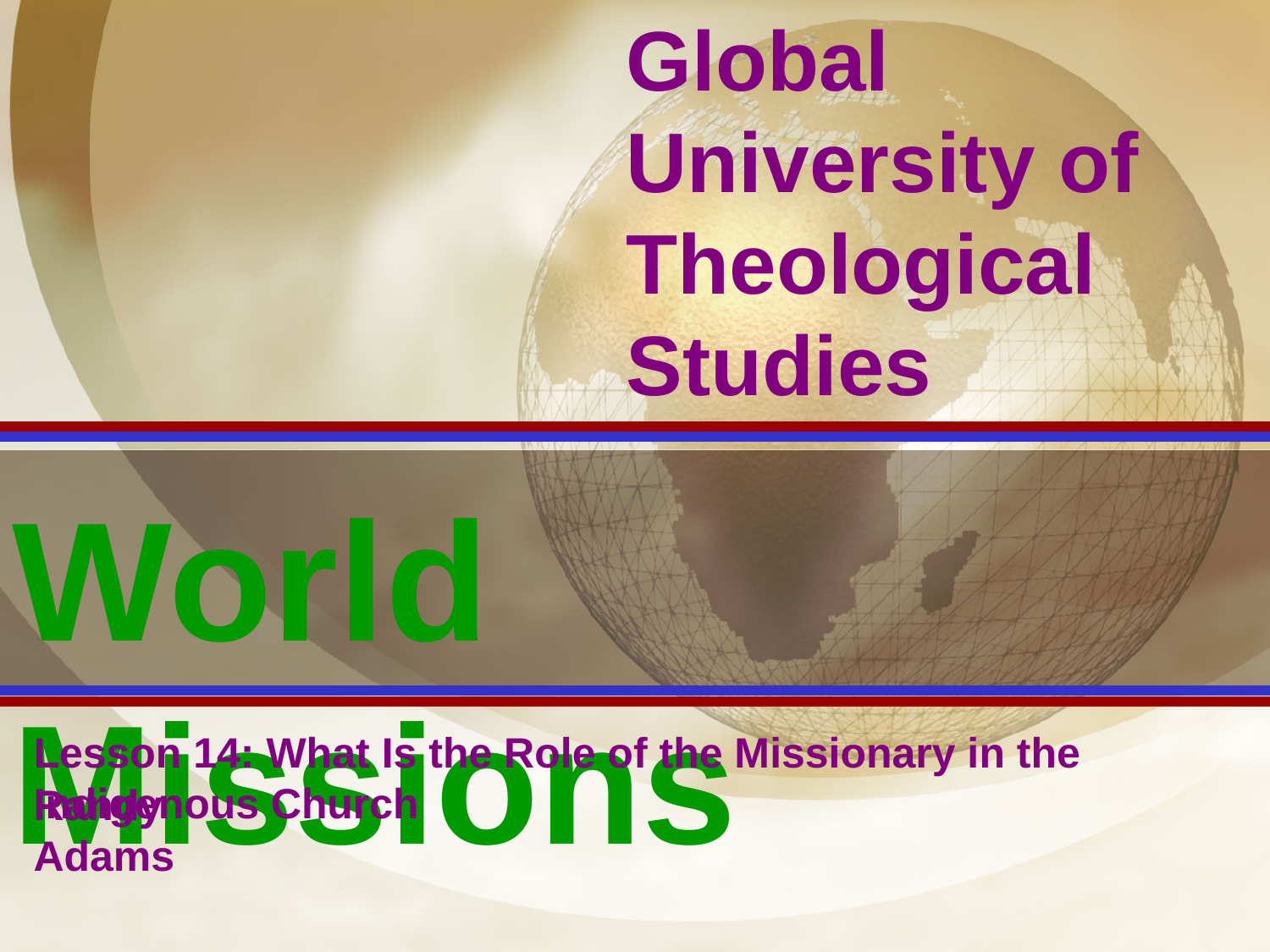

Global University of Theological Studies
World Missions
Lesson 14: What Is the Role of the Missionary in the Indigenous Church
Randy Adams